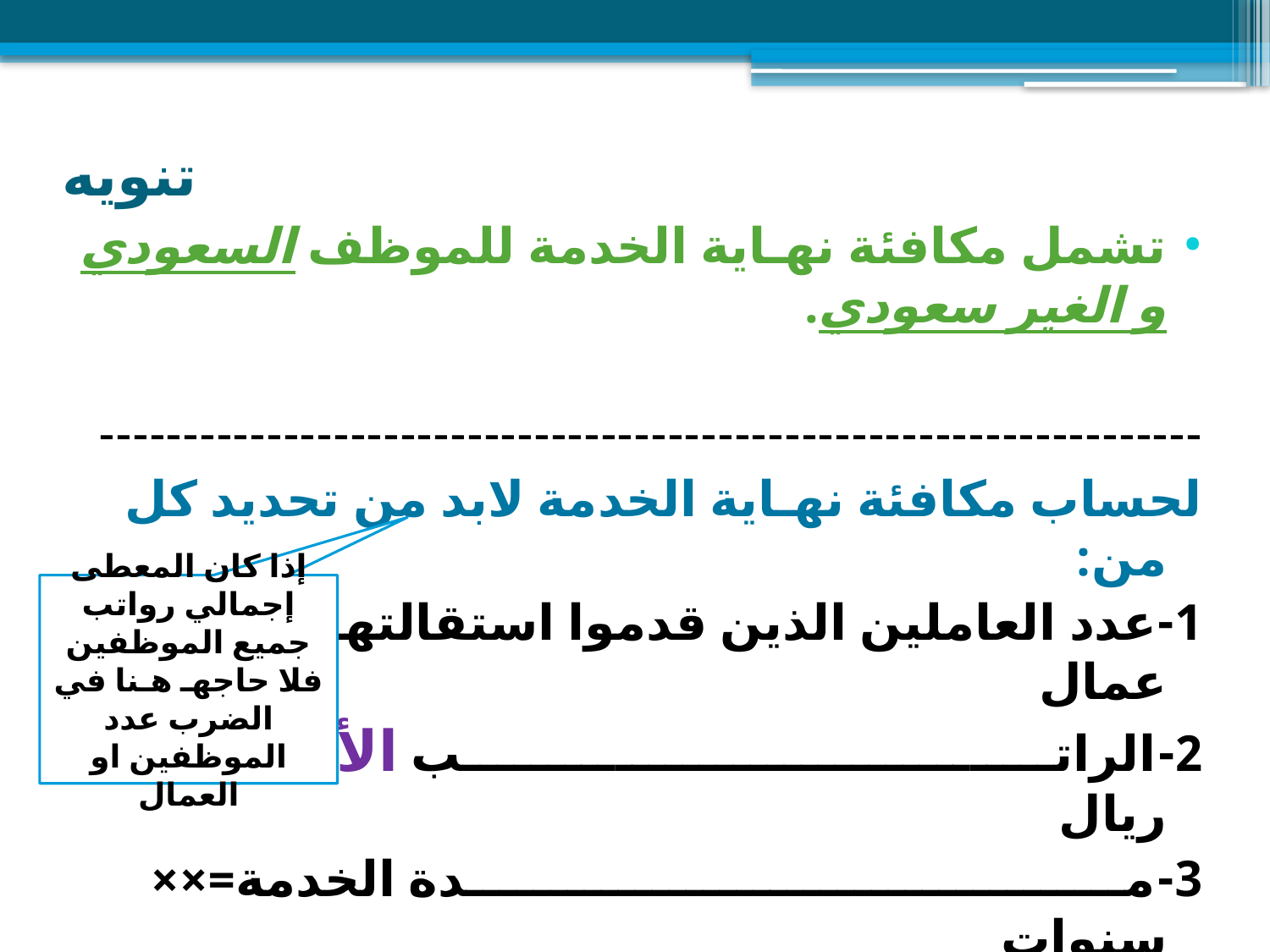

# تنويه
تشمل مكافئة نهـاية الخدمة للموظف السعودي و الغير سعودي.

------------------------------------------------------------------
لحساب مكافئة نهـاية الخدمة لابد من تحديد كل من:
	1-عدد العاملين الذين قدموا استقالتهـم=×× عمال
	2-الراتـــــــــــــــــــــــــــــــــــب الأخير=×× ريال
	3-مـــــــــــــــــــــــــــــــــــــــدة الخدمة=×× سنوات

إذا كان المعطى إجمالي رواتب جميع الموظفين فلا حاجهـ هـنا في الضرب عدد الموظفين او العمال